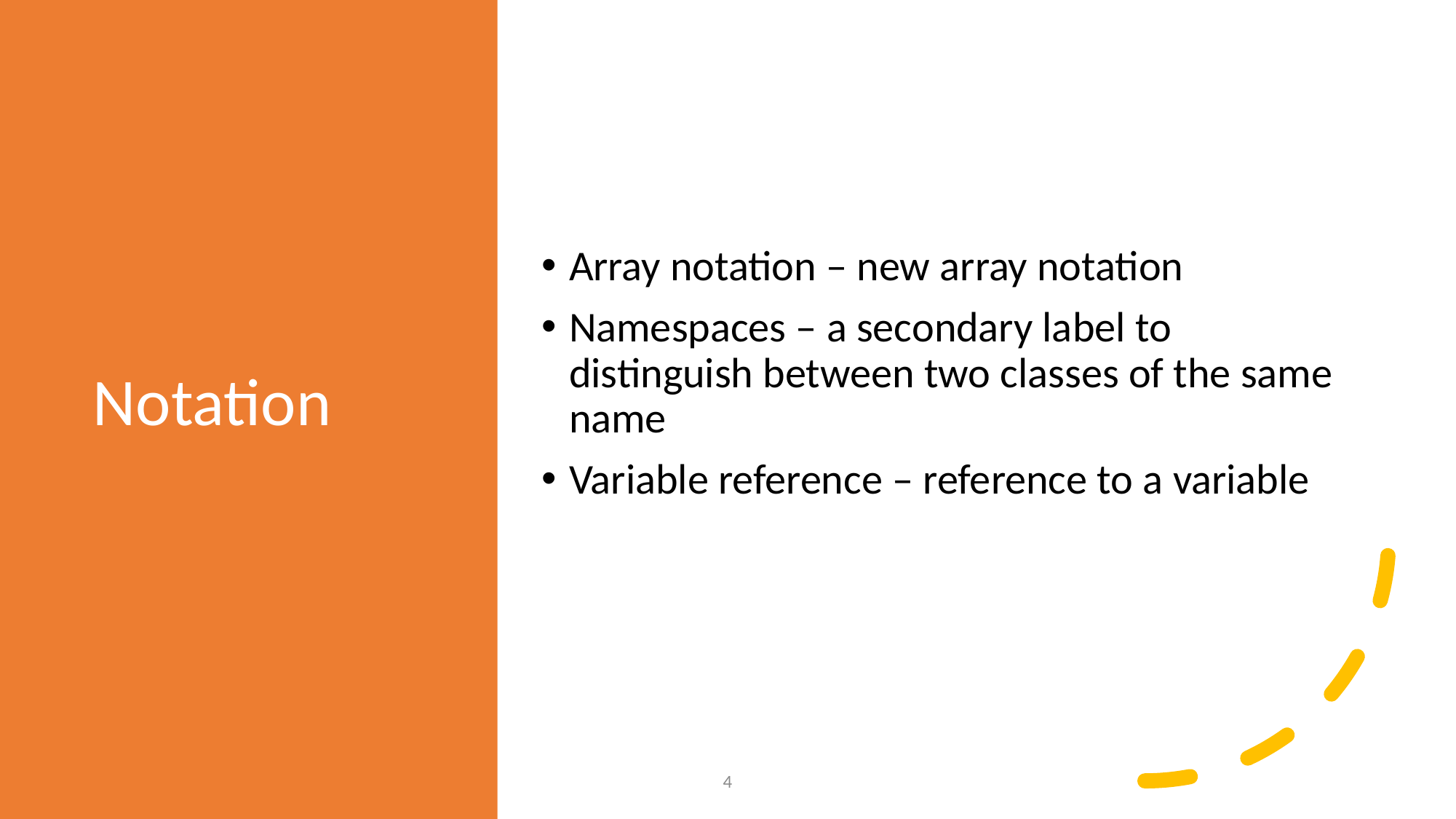

# Notation
Array notation – new array notation
Namespaces – a secondary label to distinguish between two classes of the same name
Variable reference – reference to a variable

4